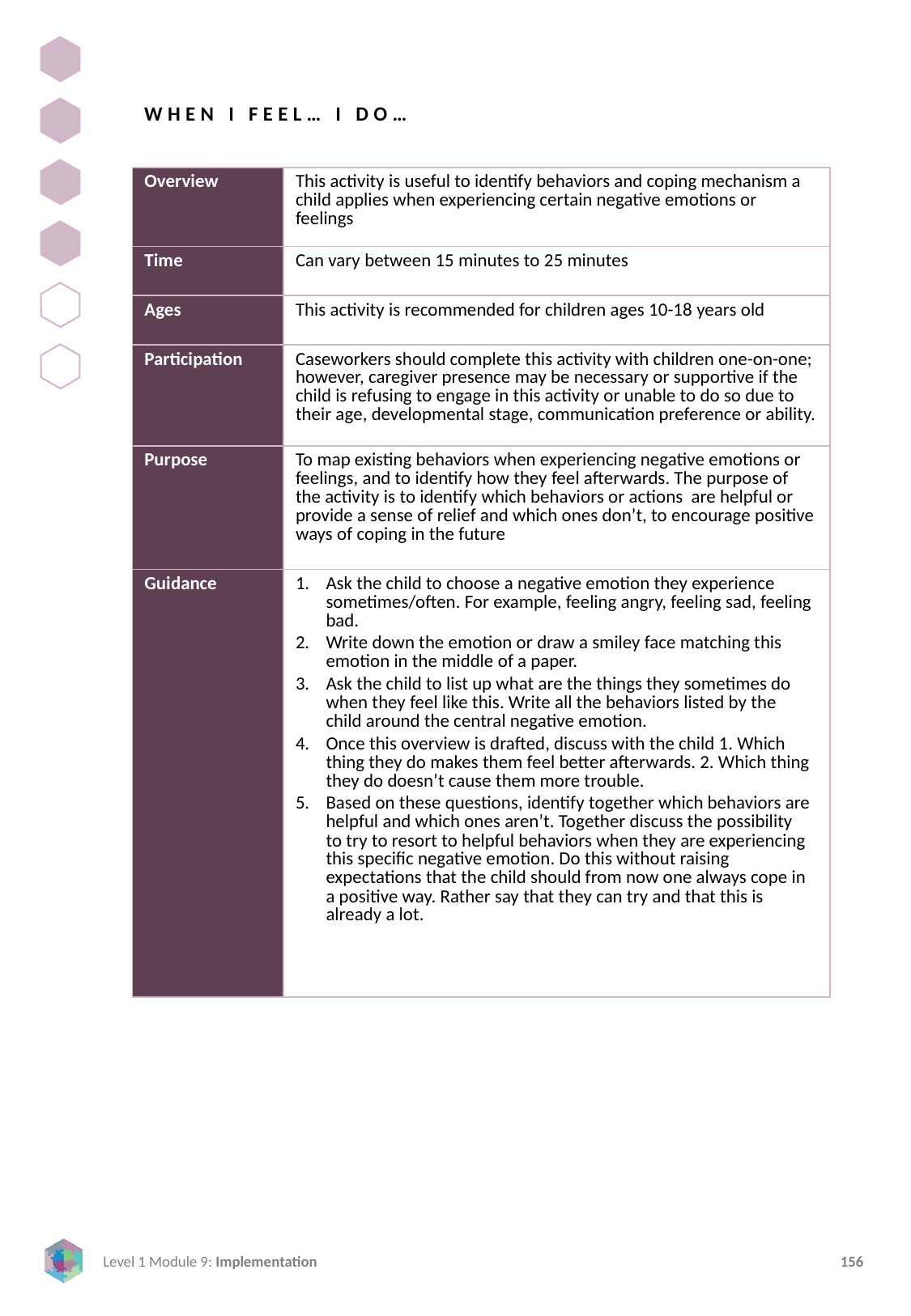

WHEN I FEEL… I DO…

| Overview | This activity is useful to identify behaviors and coping mechanism a child applies when experiencing certain negative emotions or feelings |
| --- | --- |
| Time | Can vary between 15 minutes to 25 minutes |
| Ages | This activity is recommended for children ages 10-18 years old |
| Participation | Caseworkers should complete this activity with children one-on-one; however, caregiver presence may be necessary or supportive if the child is refusing to engage in this activity or unable to do so due to their age, developmental stage, communication preference or ability. |
| Purpose | To map existing behaviors when experiencing negative emotions or feelings, and to identify how they feel afterwards. The purpose of the activity is to identify which behaviors or actions are helpful or provide a sense of relief and which ones don’t, to encourage positive ways of coping in the future |
| Guidance | Ask the child to choose a negative emotion they experience sometimes/often. For example, feeling angry, feeling sad, feeling bad. Write down the emotion or draw a smiley face matching this emotion in the middle of a paper. Ask the child to list up what are the things they sometimes do when they feel like this. Write all the behaviors listed by the child around the central negative emotion. Once this overview is drafted, discuss with the child 1. Which thing they do makes them feel better afterwards. 2. Which thing they do doesn’t cause them more trouble. Based on these questions, identify together which behaviors are helpful and which ones aren’t. Together discuss the possibility to try to resort to helpful behaviors when they are experiencing this specific negative emotion. Do this without raising expectations that the child should from now one always cope in a positive way. Rather say that they can try and that this is already a lot. |